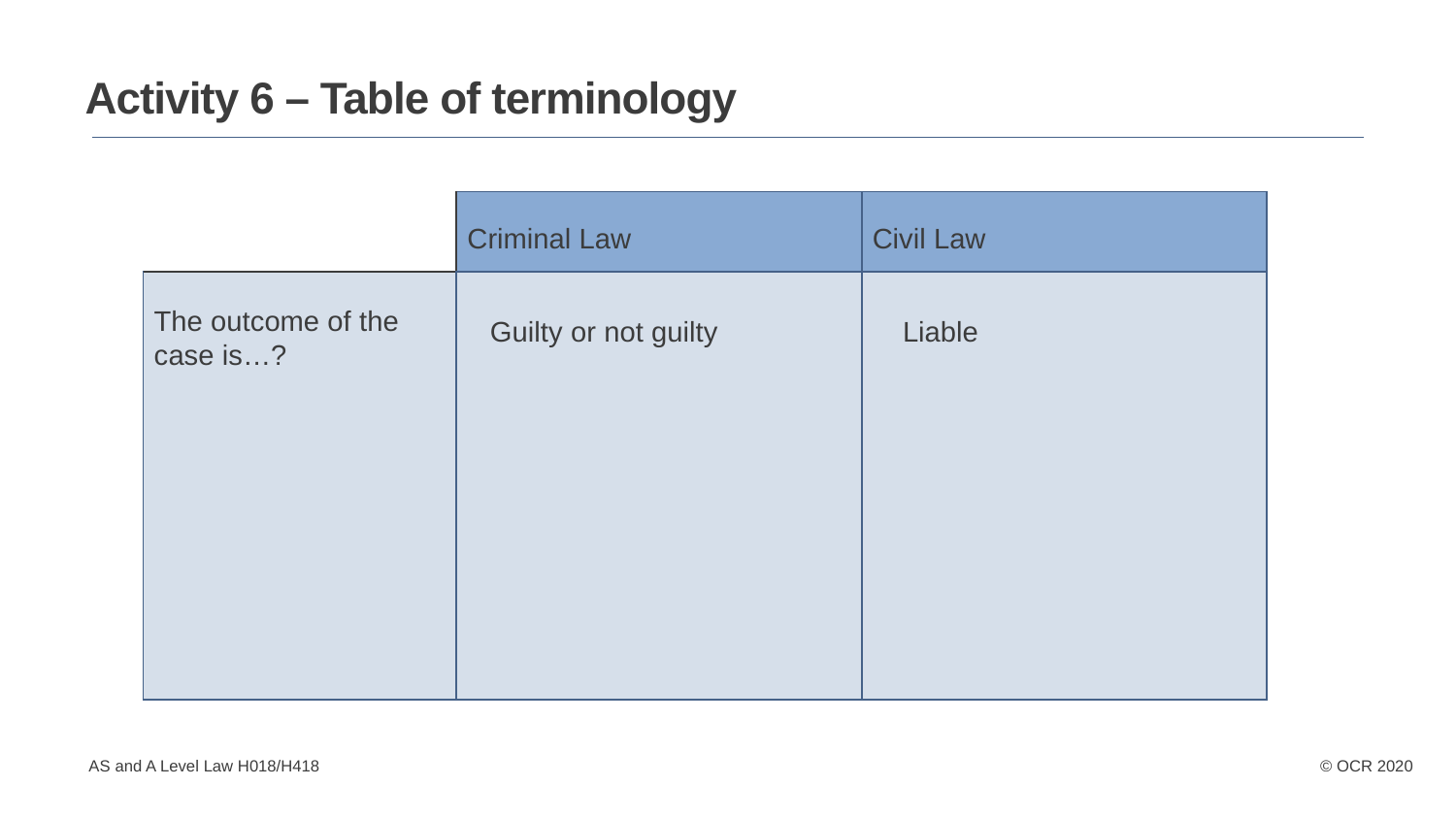

Activity 6 – Table of terminology
|  | Criminal Law | Civil Law |
| --- | --- | --- |
| The outcome of the case is…? |  |  |
Guilty or not guilty

Liable